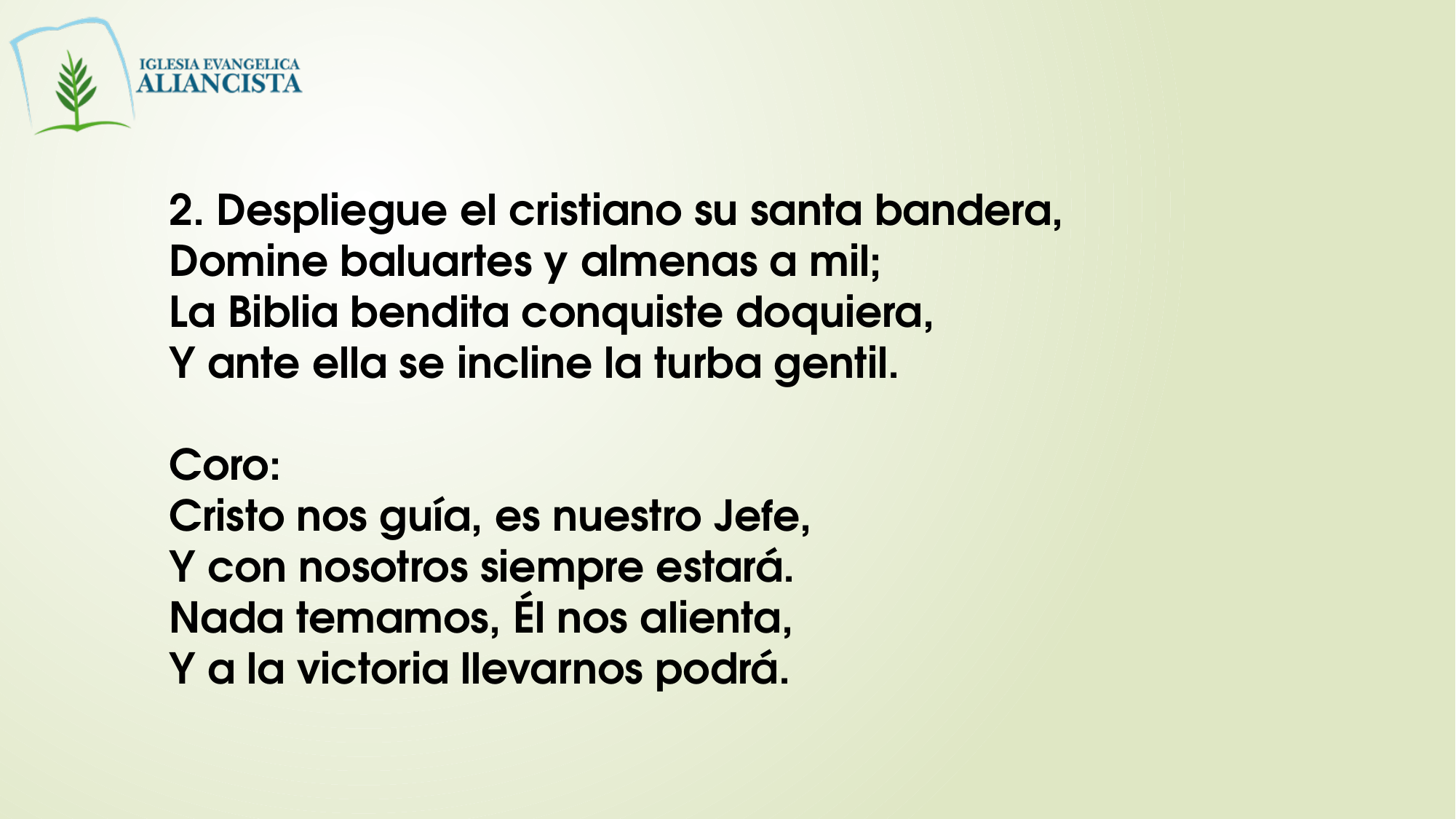

2. Despliegue el cristiano su santa bandera,
Domine baluartes y almenas a mil;
La Biblia bendita conquiste doquiera,
Y ante ella se incline la turba gentil.

Coro:
Cristo nos guía, es nuestro Jefe,
Y con nosotros siempre estará.
Nada temamos, Él nos alienta,
Y a la victoria llevarnos podrá.